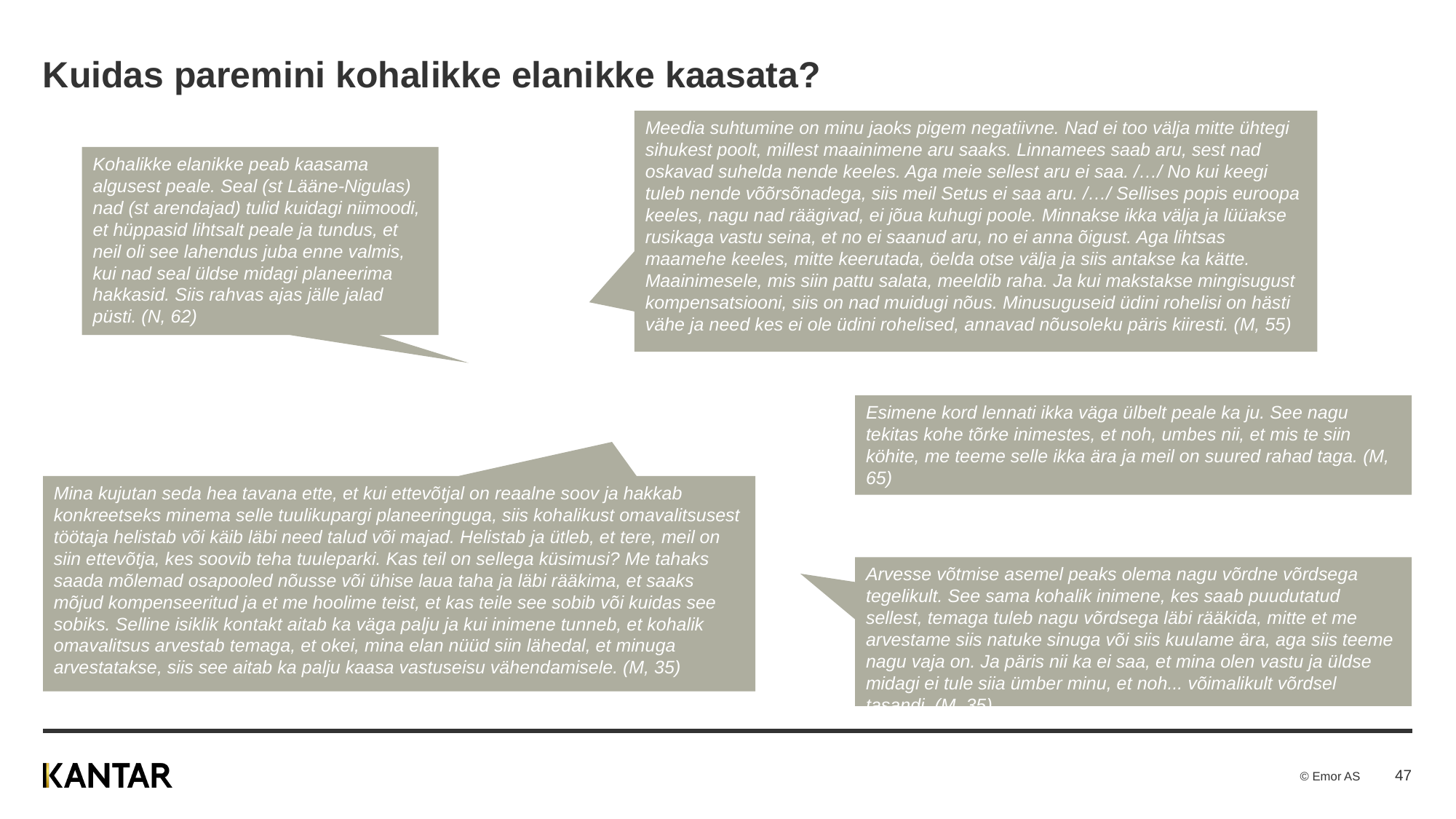

# Kuidas paremini kohalikke elanikke kaasata?
Meedia suhtumine on minu jaoks pigem negatiivne. Nad ei too välja mitte ühtegi sihukest poolt, millest maainimene aru saaks. Linnamees saab aru, sest nad oskavad suhelda nende keeles. Aga meie sellest aru ei saa. /…/ No kui keegi tuleb nende võõrsõnadega, siis meil Setus ei saa aru. /…/ Sellises popis euroopa keeles, nagu nad räägivad, ei jõua kuhugi poole. Minnakse ikka välja ja lüüakse rusikaga vastu seina, et no ei saanud aru, no ei anna õigust. Aga lihtsas maamehe keeles, mitte keerutada, öelda otse välja ja siis antakse ka kätte. Maainimesele, mis siin pattu salata, meeldib raha. Ja kui makstakse mingisugust kompensatsiooni, siis on nad muidugi nõus. Minusuguseid üdini rohelisi on hästi vähe ja need kes ei ole üdini rohelised, annavad nõusoleku päris kiiresti. (M, 55)
Kohalikke elanikke peab kaasama algusest peale. Seal (st Lääne-Nigulas) nad (st arendajad) tulid kuidagi niimoodi, et hüppasid lihtsalt peale ja tundus, et neil oli see lahendus juba enne valmis, kui nad seal üldse midagi planeerima hakkasid. Siis rahvas ajas jälle jalad püsti. (N, 62)
Esimene kord lennati ikka väga ülbelt peale ka ju. See nagu tekitas kohe tõrke inimestes, et noh, umbes nii, et mis te siin köhite, me teeme selle ikka ära ja meil on suured rahad taga. (M, 65)
Mina kujutan seda hea tavana ette, et kui ettevõtjal on reaalne soov ja hakkab konkreetseks minema selle tuulikupargi planeeringuga, siis kohalikust omavalitsusest töötaja helistab või käib läbi need talud või majad. Helistab ja ütleb, et tere, meil on siin ettevõtja, kes soovib teha tuuleparki. Kas teil on sellega küsimusi? Me tahaks saada mõlemad osapooled nõusse või ühise laua taha ja läbi rääkima, et saaks mõjud kompenseeritud ja et me hoolime teist, et kas teile see sobib või kuidas see sobiks. Selline isiklik kontakt aitab ka väga palju ja kui inimene tunneb, et kohalik omavalitsus arvestab temaga, et okei, mina elan nüüd siin lähedal, et minuga arvestatakse, siis see aitab ka palju kaasa vastuseisu vähendamisele. (M, 35)
Arvesse võtmise asemel peaks olema nagu võrdne võrdsega tegelikult. See sama kohalik inimene, kes saab puudutatud sellest, temaga tuleb nagu võrdsega läbi rääkida, mitte et me arvestame siis natuke sinuga või siis kuulame ära, aga siis teeme nagu vaja on. Ja päris nii ka ei saa, et mina olen vastu ja üldse midagi ei tule siia ümber minu, et noh... võimalikult võrdsel tasandi. (M, 35)
47